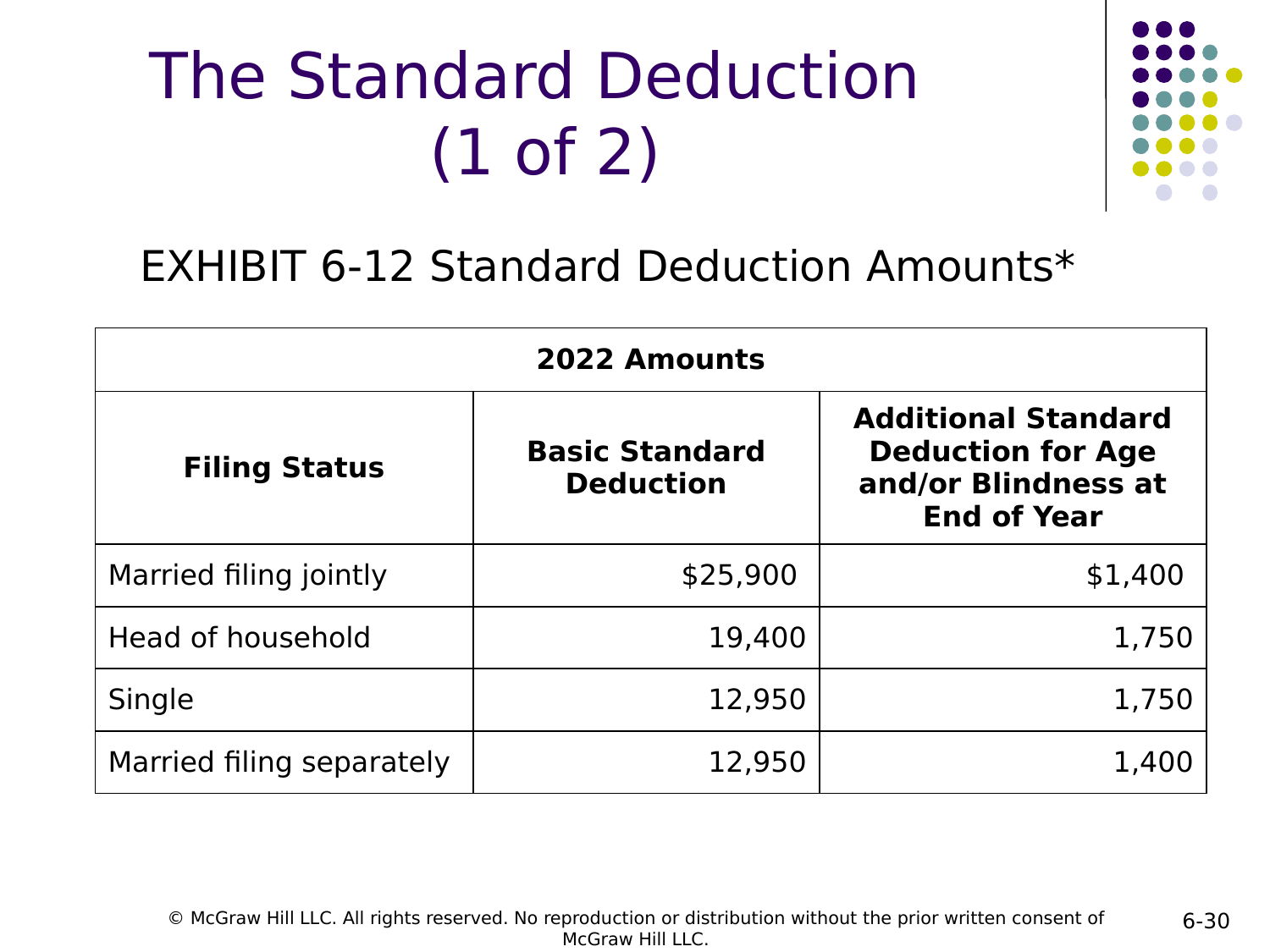

# The Standard Deduction (1 of 2)
EXHIBIT 6-12 Standard Deduction Amounts*
| 2022 Amounts |  |  |
| --- | --- | --- |
| Filing Status | Basic Standard Deduction | Additional Standard Deduction for Age and/or Blindness at End of Year |
| Married filing jointly | $25,900 | $1,400 |
| Head of household | 19,400 | 1,750 |
| Single | 12,950 | 1,750 |
| Married filing separately | 12,950 | 1,400 |